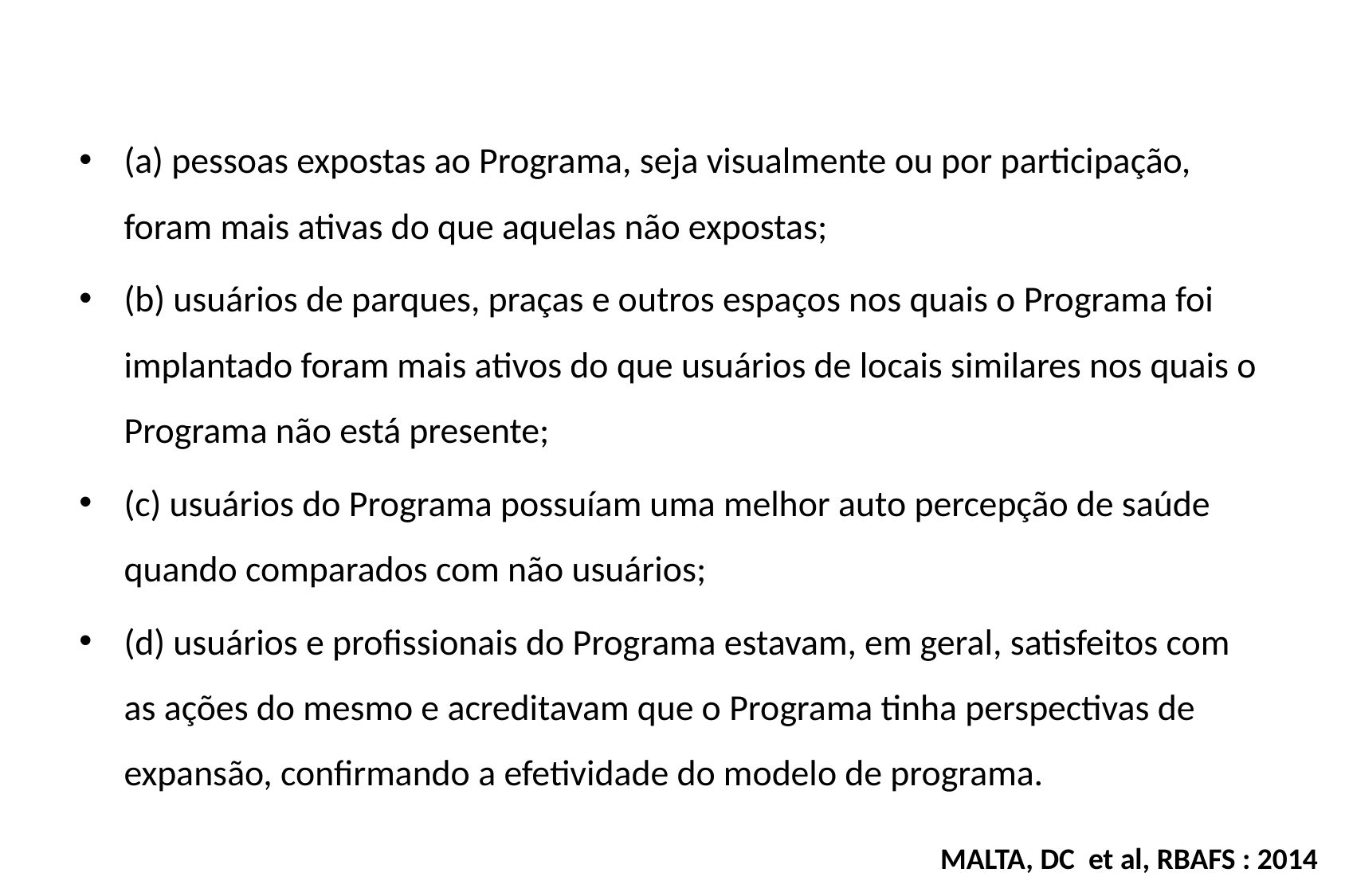

(a) pessoas expostas ao Programa, seja visualmente ou por participação, foram mais ativas do que aquelas não expostas;
(b) usuários de parques, praças e outros espaços nos quais o Programa foi implantado foram mais ativos do que usuários de locais similares nos quais o Programa não está presente;
(c) usuários do Programa possuíam uma melhor auto percepção de saúde quando comparados com não usuários;
(d) usuários e profissionais do Programa estavam, em geral, satisfeitos com as ações do mesmo e acreditavam que o Programa tinha perspectivas de expansão, confirmando a efetividade do modelo de programa.
MALTA, DC  et al, RBAFS : 2014